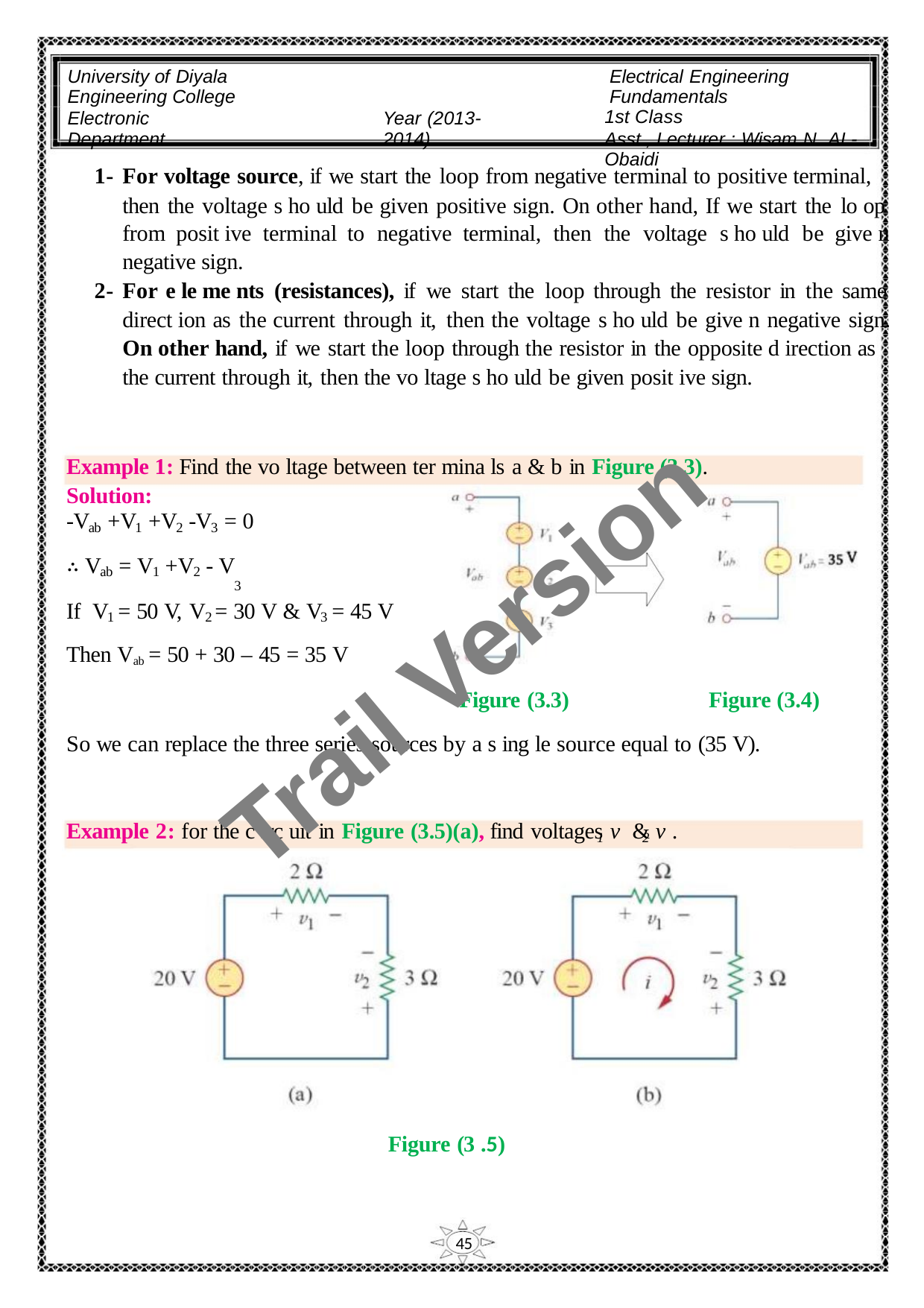

University of Diyala
Engineering College
Electronic Department
Electrical Engineering Fundamentals
1st Class
Asst., Lecturer : Wisam N. AL-Obaidi
Year (2013-2014)
1- For voltage source, if we start the loop from negative terminal to positive terminal,
then the voltage s ho uld be given positive sign. On other hand, If we start the lo op
from posit ive terminal to negative terminal, then the voltage s ho uld be give n
negative sign.
2- For e le me nts (resistances), if we start the loop through the resistor in the same
direct ion as the current through it, then the voltage s ho uld be give n negative sign.
On other hand, if we start the loop through the resistor in the opposite d irection as
the current through it, then the vo ltage s ho uld be given posit ive sign.
Example 1: Find the vo ltage between ter mina ls a & b in Figure (3.3).
Solution:
-V +V +V -V = 0
ab
1
2
3
∴ V = V +V - V
3
ab
1
2
Trail Version
Trail Version
Trail Version
Trail Version
Trail Version
Trail Version
Trail Version
Trail Version
Trail Version
Trail Version
Trail Version
Trail Version
Trail Version
If V = 50 V, V = 30 V & V = 45 V
1
2
3
Then Vab = 50 + 30 – 45 = 35 V
Figure (3.3)
Figure (3.4)
So we can replace the three series sources by a s ing le source equal to (35 V).
Example 2: for the c irc uit in Figure (3.5)(a), find voltages v & v .
1
2
Figure (3 .5)
45